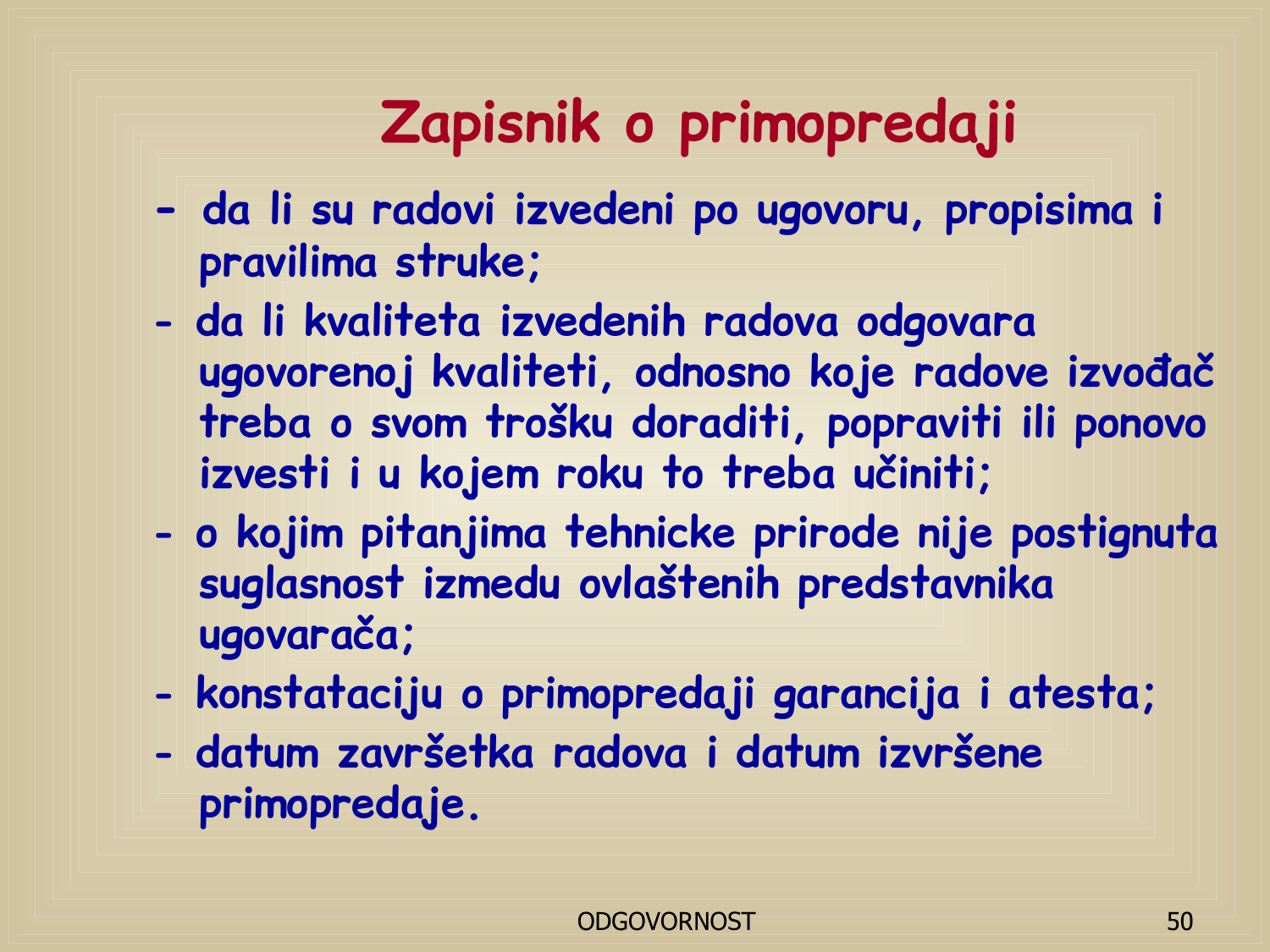

# Zapisnik o primopredaji
- da li su radovi izvedeni po ugovoru, propisima i pravilima struke;
- da li kvaliteta izvedenih radova odgovara ugovorenoj kvaliteti, odnosno koje radove izvođač treba o svom trošku doraditi, popraviti ili ponovo izvesti i u kojem roku to treba učiniti;
- o kojim pitanjima tehnicke prirode nije postignuta suglasnost izmedu ovlaštenih predstavnika ugovarača;
- konstataciju o primopredaji garancija i atesta;
- datum završetka radova i datum izvršene primopredaje.

ODGOVORNOST
50